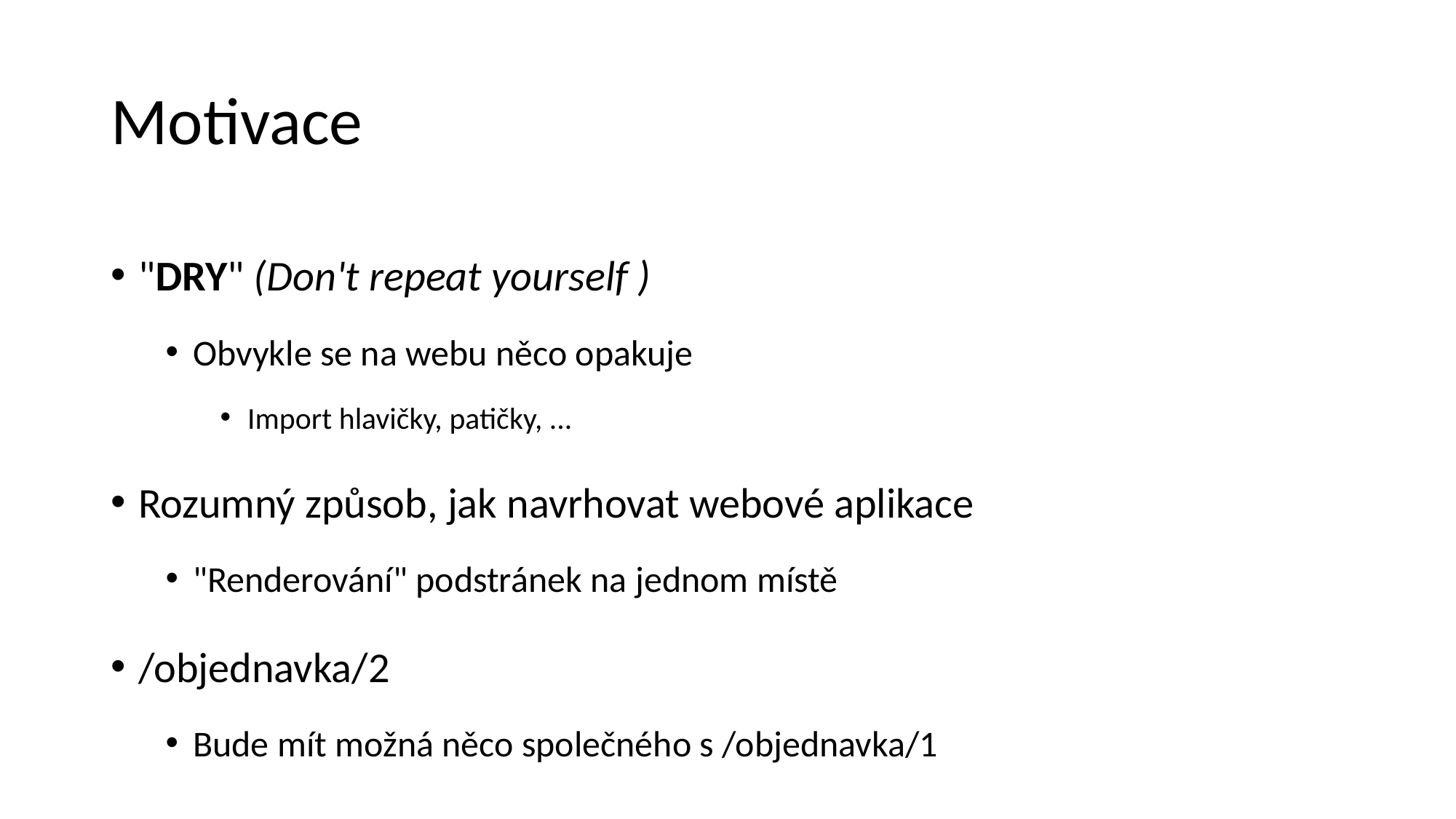

# Motivace

"DRY" (Don't repeat yourself )
Obvykle se na webu něco opakuje
Import hlavičky, patičky, ...
Rozumný způsob, jak navrhovat webové aplikace
"Renderování" podstránek na jednom místě
/objednavka/2
Bude mít možná něco společného s /objednavka/1